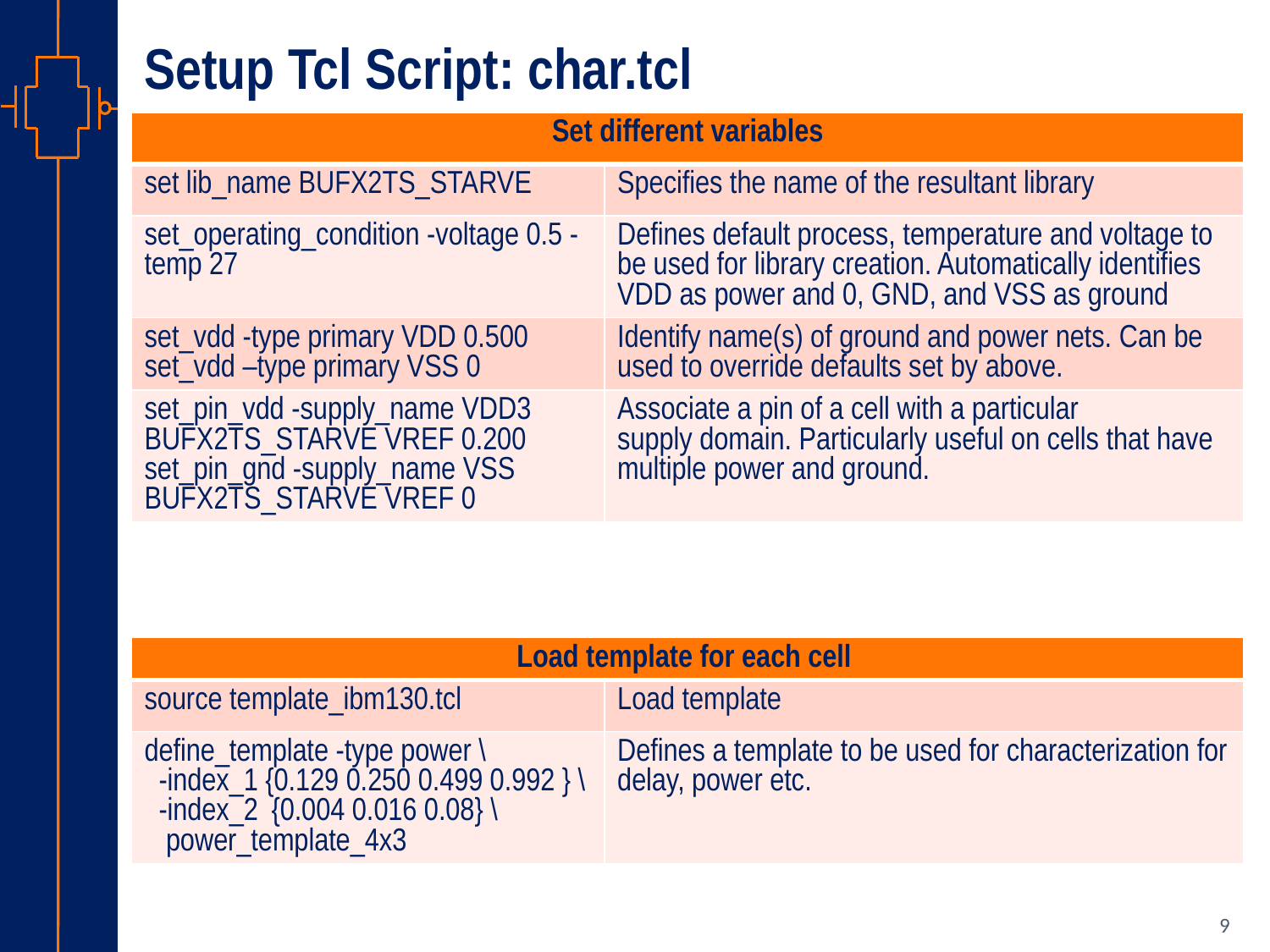

Setup Tcl Script: char.tcl
| Set different variables |  |
| --- | --- |
| set lib\_name BUFX2TS\_STARVE | Specifies the name of the resultant library |
| set\_operating\_condition -voltage 0.5 -temp 27 | Defines default process, temperature and voltage to be used for library creation. Automatically identifies VDD as power and 0, GND, and VSS as ground |
| set\_vdd -type primary VDD 0.500 set\_vdd –type primary VSS 0 | Identify name(s) of ground and power nets. Can be used to override defaults set by above. |
| set\_pin\_vdd -supply\_name VDD3 BUFX2TS\_STARVE VREF 0.200 set\_pin\_gnd -supply\_name VSS BUFX2TS\_STARVE VREF 0 | Associate a pin of a cell with a particular supply domain. Particularly useful on cells that have multiple power and ground. |
| Load template for each cell |  |
| --- | --- |
| source template\_ibm130.tcl | Load template |
| define\_template -type power \ -index\_1 {0.129 0.250 0.499 0.992 } \ -index\_2 {0.004 0.016 0.08} \ power\_template\_4x3 | Defines a template to be used for characterization for delay, power etc. |
9